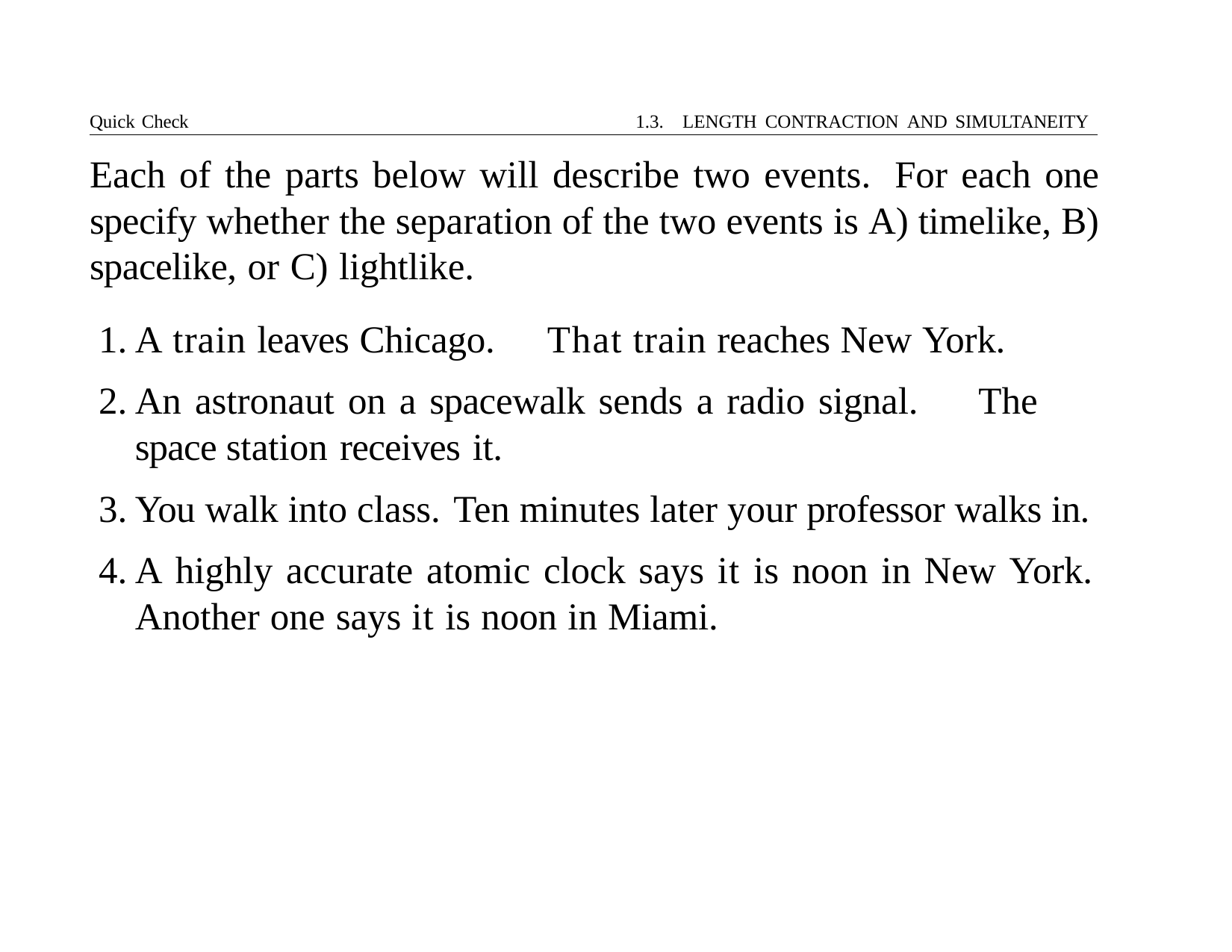

Quick Check	1.3.  LENGTH CONTRACTION AND SIMULTANEITY

# Each of the parts below will describe two events.  For each one specify whether the separation of the two events is A) timelike, B) spacelike, or C) lightlike.
A train leaves Chicago.	That train reaches New York.
An astronaut on a spacewalk sends a radio signal.	The space station receives it.
You walk into class. Ten minutes later your professor walks in.
A highly accurate atomic clock says it is noon in New York. Another one says it is noon in Miami.